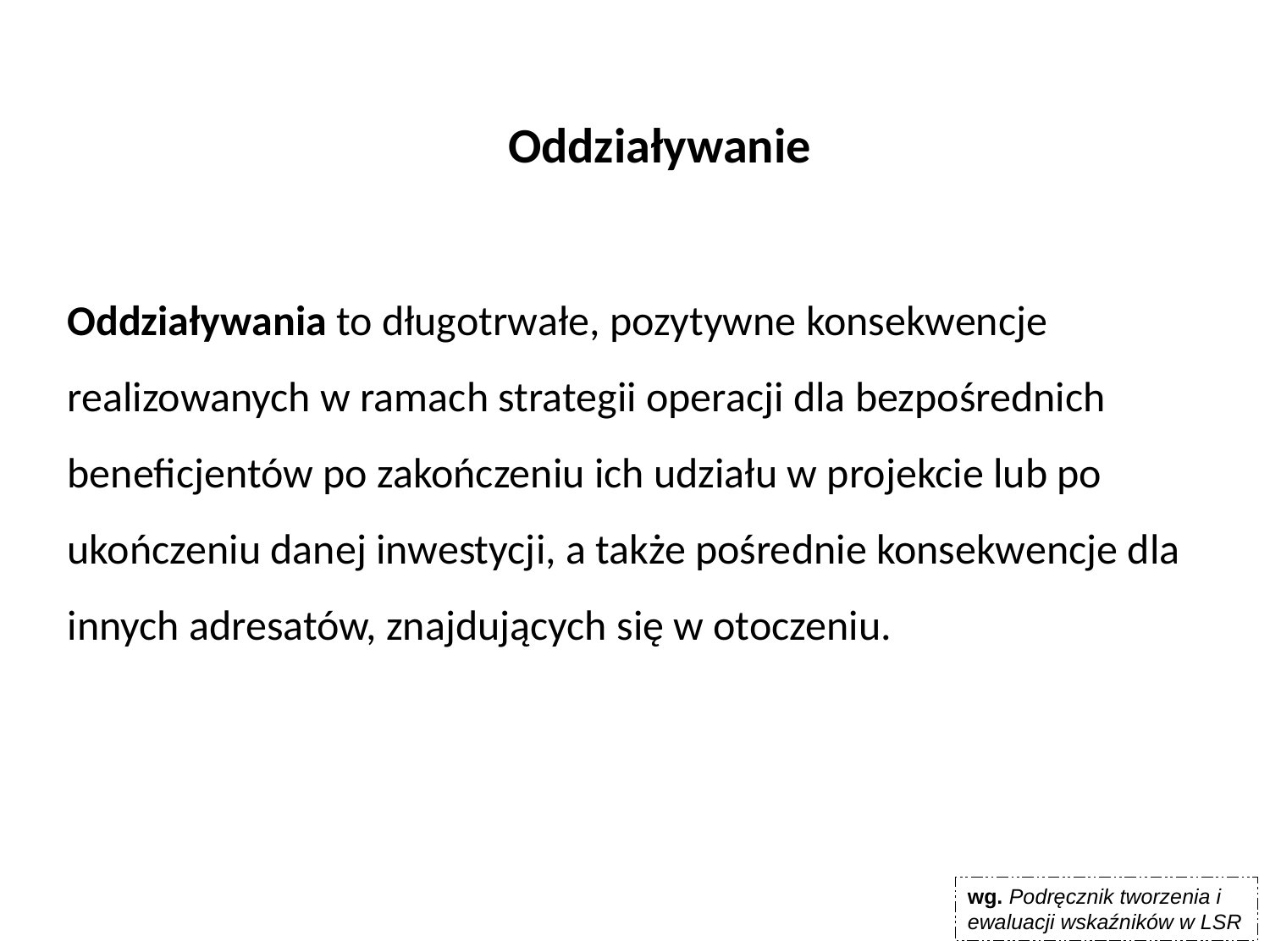

Oddziaływanie
Oddziaływania to długotrwałe, pozytywne konsekwencje realizowanych w ramach strategii operacji dla bezpośrednich beneficjentów po zakończeniu ich udziału w projekcie lub po ukończeniu danej inwestycji, a także pośrednie konsekwencje dla innych adresatów, znajdujących się w otoczeniu.

wg. Podręcznik tworzenia i ewaluacji wskaźników w LSR